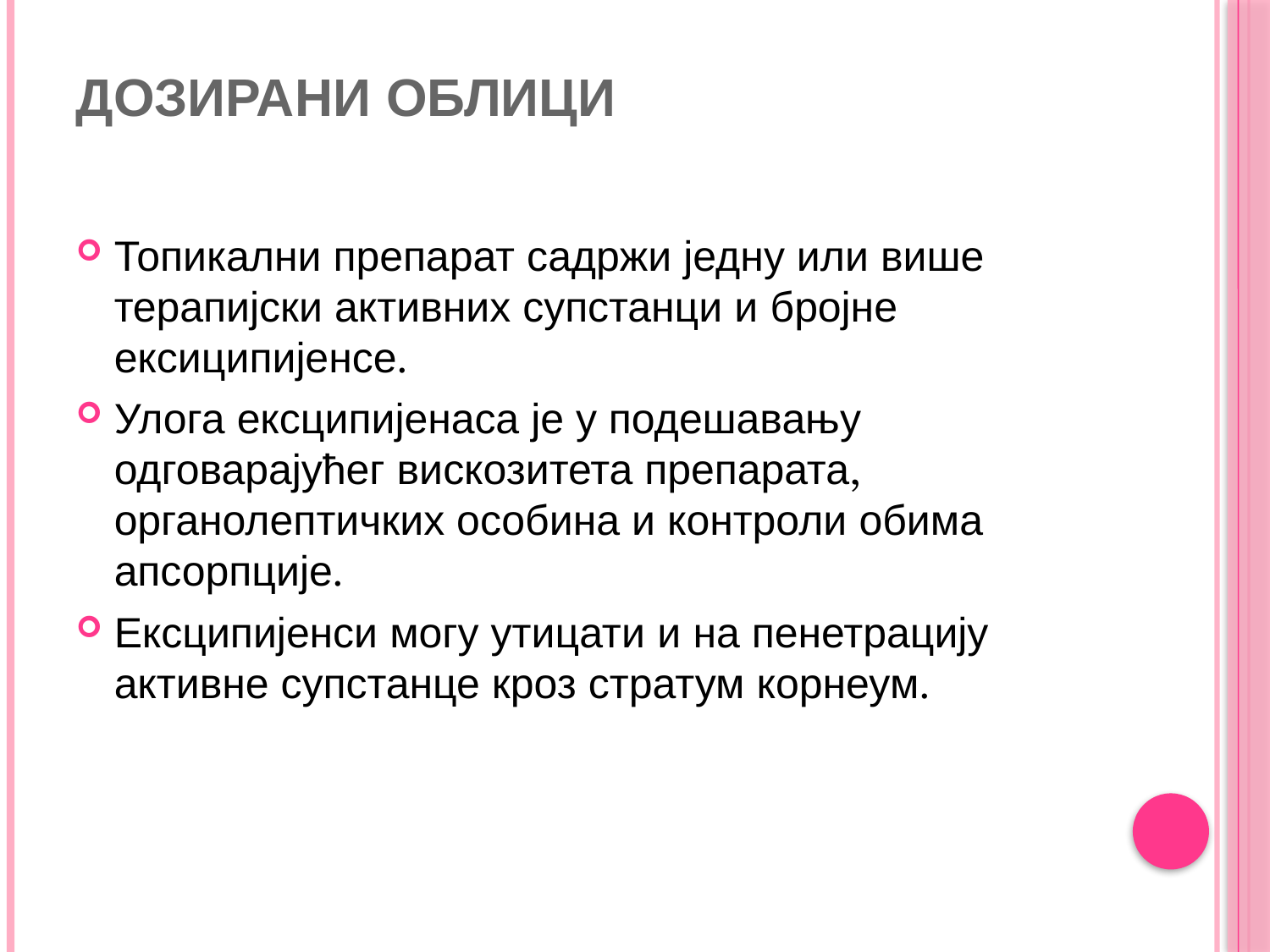

# Дозирани облици
Топикални препарат садржи једну или више терапијски активних супстанци и бројне ексиципијенсе.
Улога ексципијенаса је у подешавању одговарајућег вискозитета препарата, органолептичких особина и контроли обима апсорпције.
Ексципијенси могу утицати и на пенетрацију активне супстанце кроз стратум корнеум.